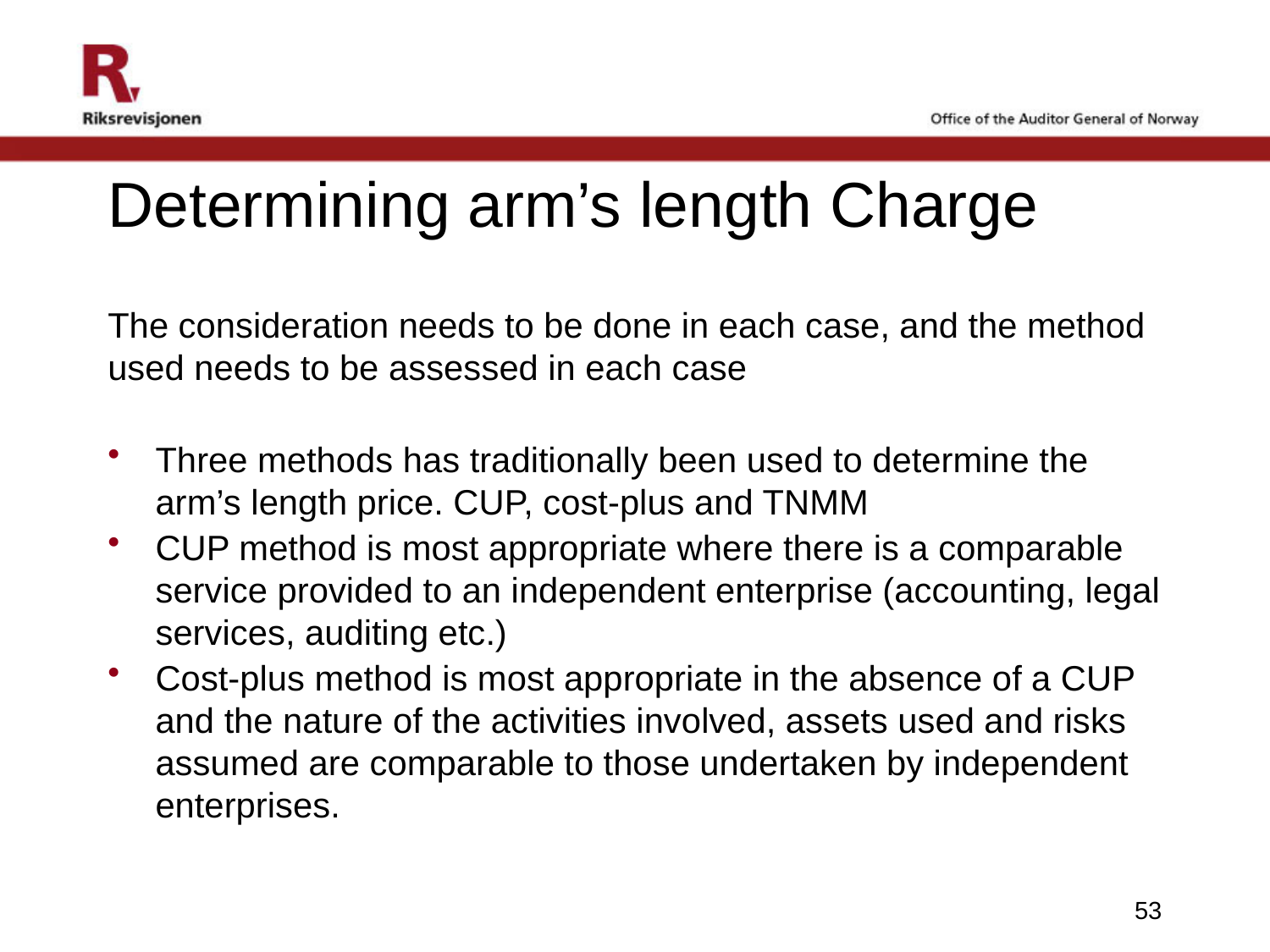

# Determining arm’s length Charge
The consideration needs to be done in each case, and the method used needs to be assessed in each case

Three methods has traditionally been used to determine the arm’s length price. CUP, cost-plus and TNMM
CUP method is most appropriate where there is a comparable service provided to an independent enterprise (accounting, legal services, auditing etc.)
Cost-plus method is most appropriate in the absence of a CUP and the nature of the activities involved, assets used and risks assumed are comparable to those undertaken by independent enterprises.

53